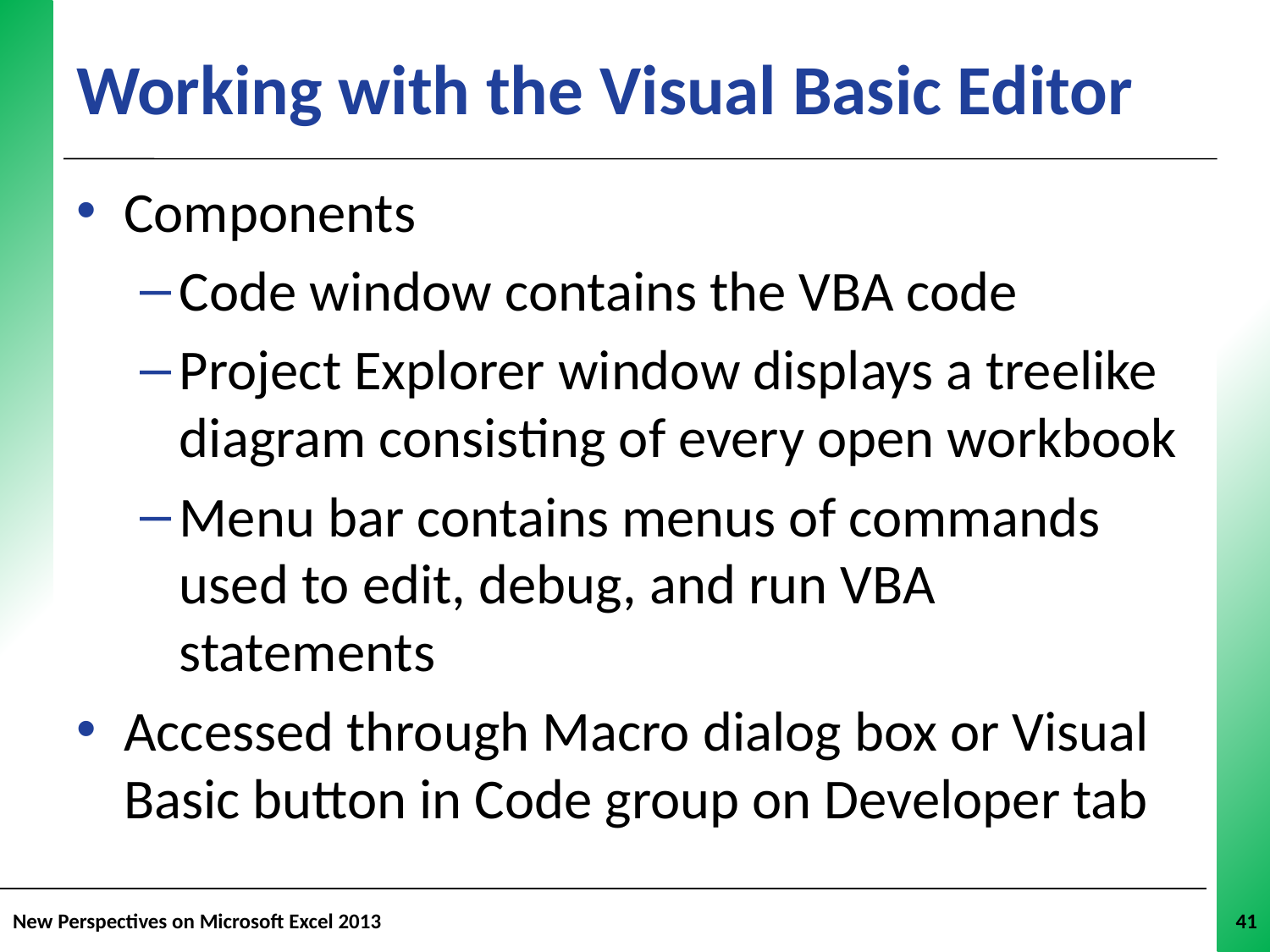

Working with the Visual Basic Editor
Components
Code window contains the VBA code
Project Explorer window displays a treelike diagram consisting of every open workbook
Menu bar contains menus of commands used to edit, debug, and run VBA statements
Accessed through Macro dialog box or Visual Basic button in Code group on Developer tab
New Perspectives on Microsoft Excel 2013
41